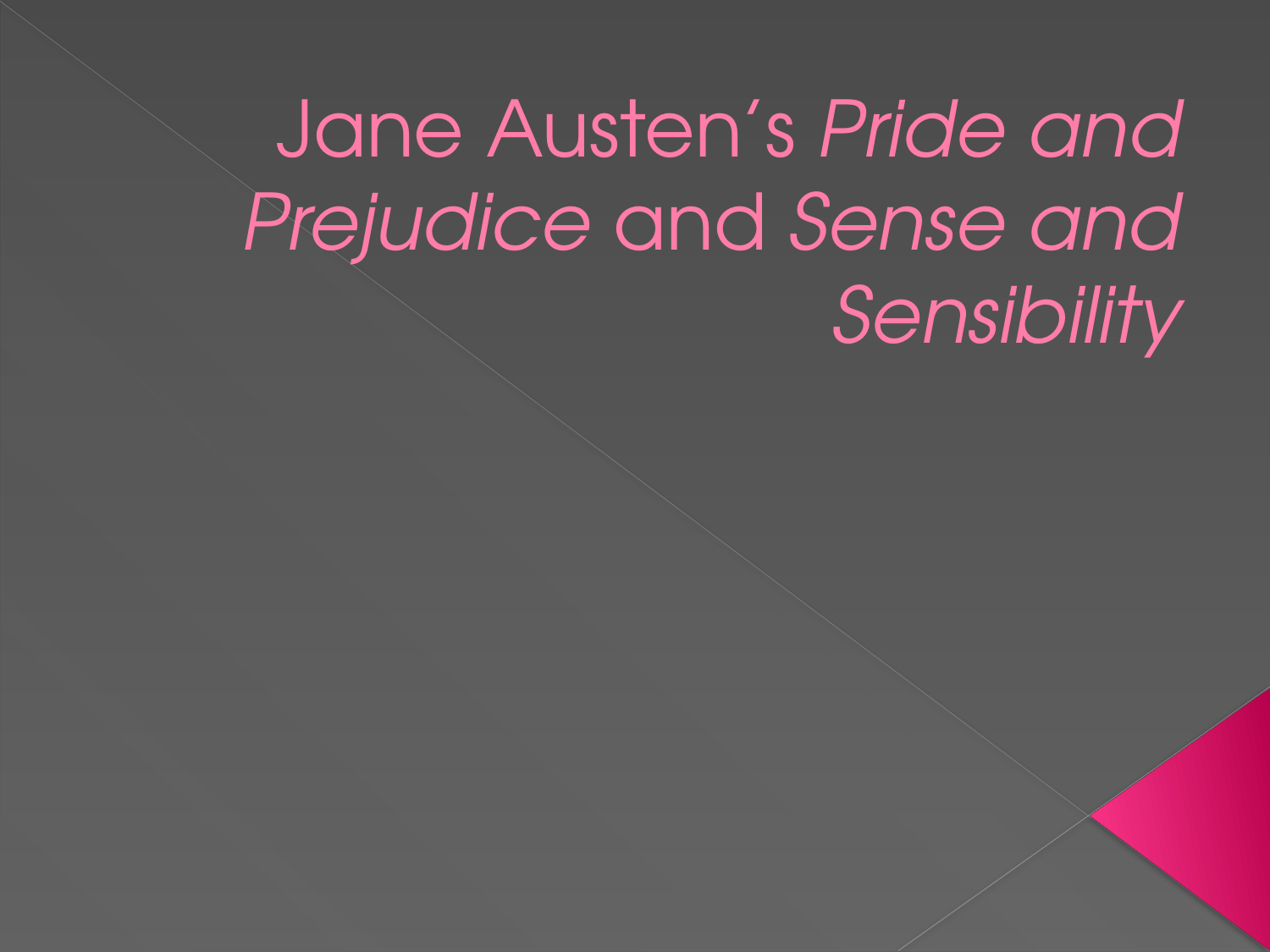

# Jane Austen’s Pride and Prejudice and Sense and Sensibility